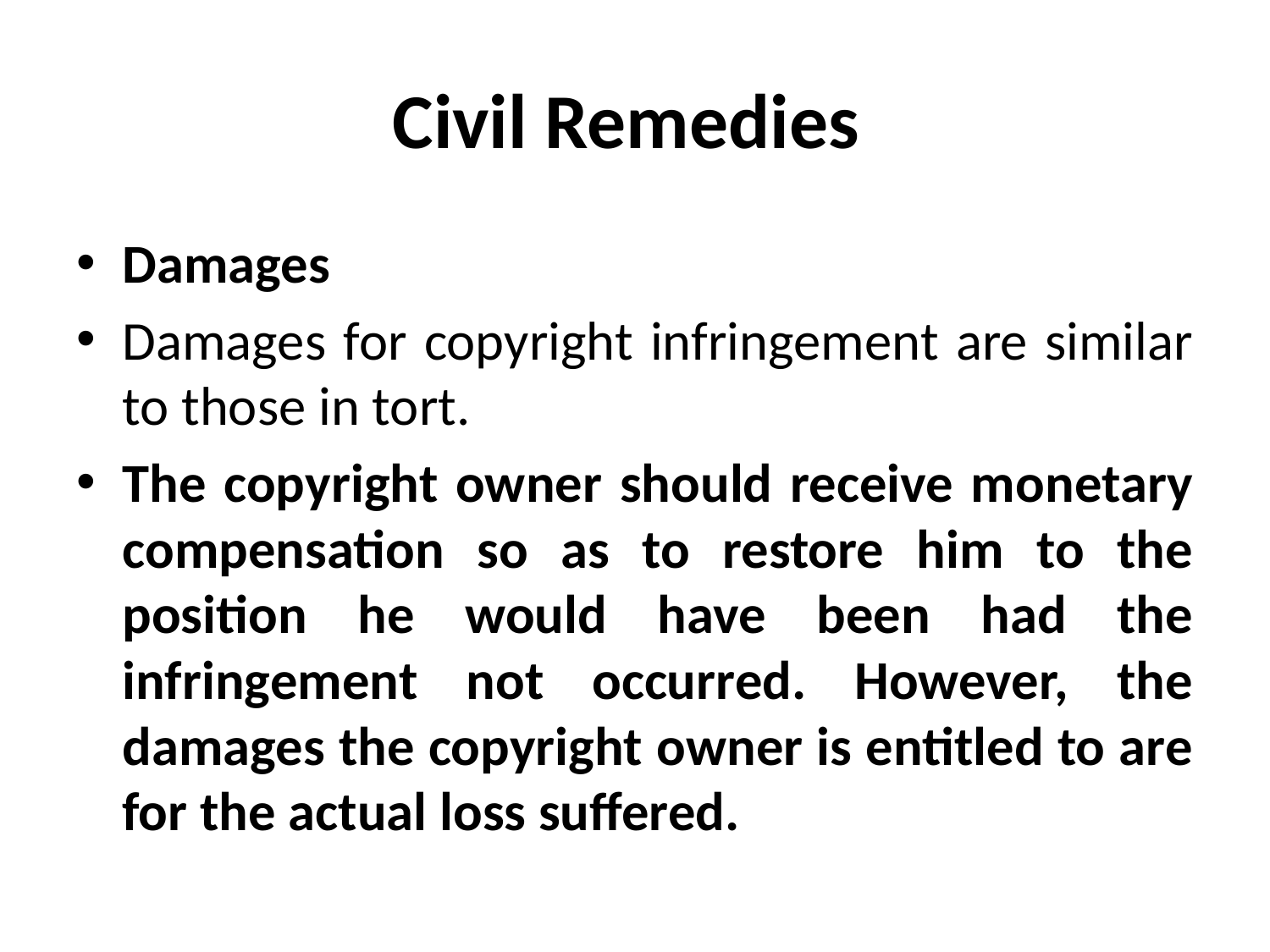

# Civil Remedies
Damages
Damages for copyright infringement are similar to those in tort.
The copyright owner should receive monetary compensation so as to restore him to the position he would have been had the infringement not occurred. However, the damages the copyright owner is entitled to are for the actual loss suffered.